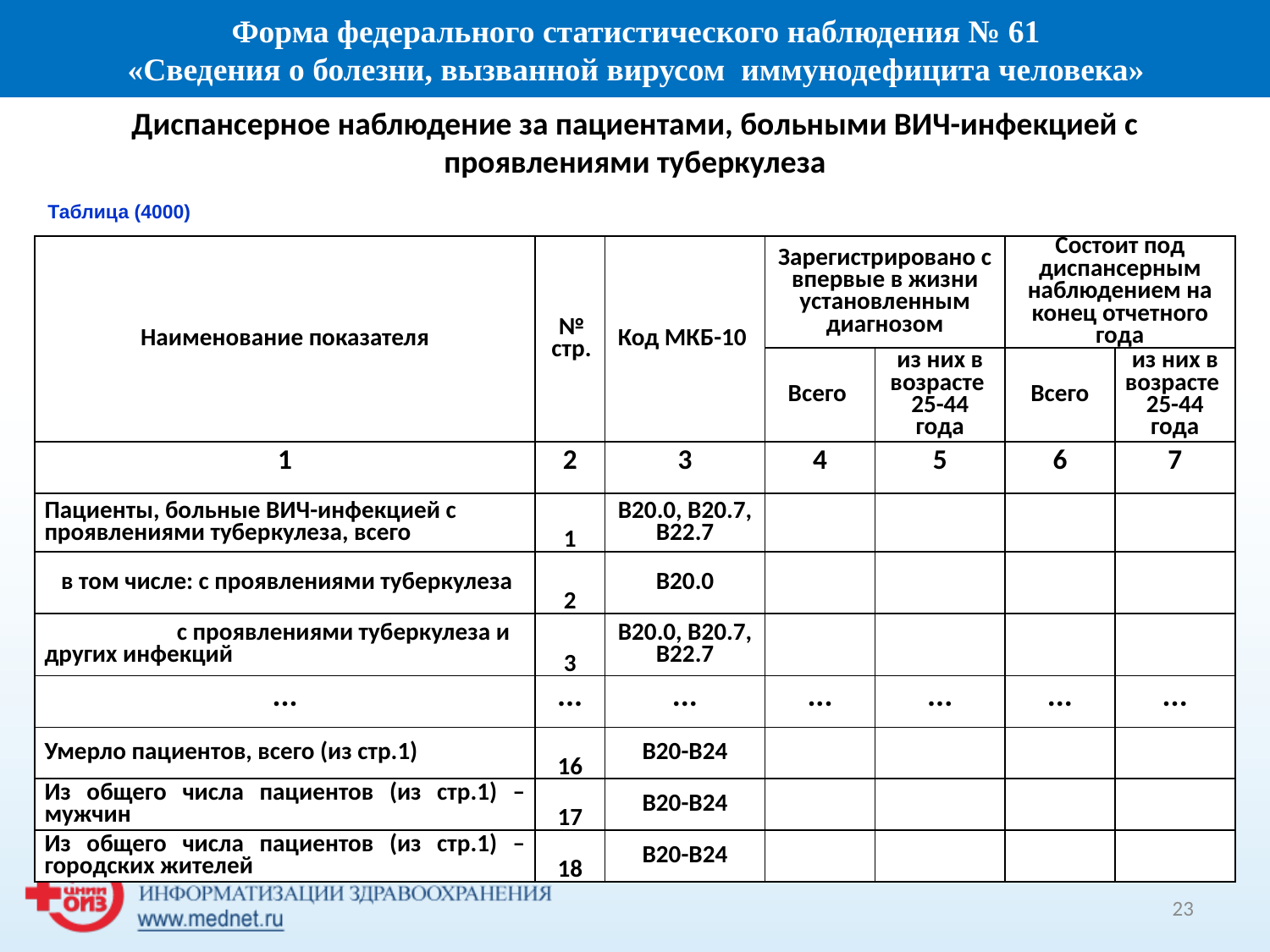

Форма федерального статистического наблюдения № 61
 «Сведения о болезни, вызванной вирусом  иммунодефицита человека»
Диспансерное наблюдение за пациентами, больными ВИЧ-инфекцией с проявлениями туберкулеза
Таблица (4000)
| Наименование показателя | № стр. | Код МКБ-10 | Зарегистрировано с впервые в жизни установленным диагнозом |  | Состоит под диспансерным наблюдением на конец отчетного года |  |
| --- | --- | --- | --- | --- | --- | --- |
|  |  |  | Всего | из них в возрасте 25-44 года | Всего | из них в возрасте 25-44 года |
| 1 | 2 | 3 | 4 | 5 | 6 | 7 |
| Пациенты, больные ВИЧ-инфекцией с проявлениями туберкулеза, всего | 1 | В20.0, В20.7, В22.7 |  |  |  |  |
| в том числе: с проявлениями туберкулеза | 2 | В20.0 |  |  |  |  |
| с проявлениями туберкулеза и других инфекций | 3 | В20.0, В20.7, В22.7 |  |  |  |  |
| ... | ... | ... | ... | ... | ... | ... |
| Умерло пациентов, всего (из стр.1) | 16 | В20-В24 |  |  |  |  |
| Из общего числа пациентов (из стр.1) – мужчин | 17 | В20-В24 |  |  |  |  |
| Из общего числа пациентов (из стр.1) – городских жителей | 18 | В20-В24 |  |  |  |  |
23